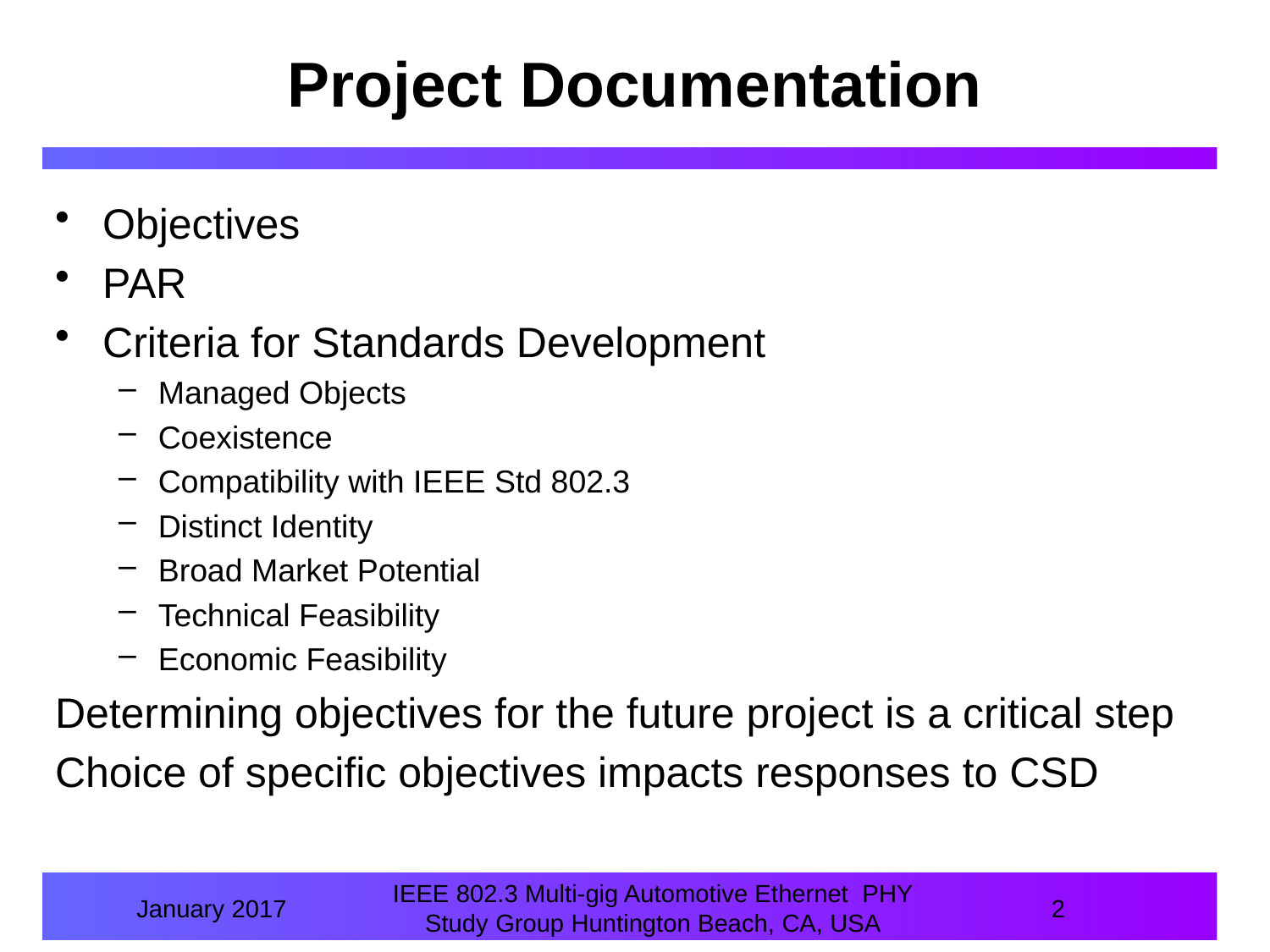

# Project Documentation
Objectives
PAR
Criteria for Standards Development
Managed Objects
Coexistence
Compatibility with IEEE Std 802.3
Distinct Identity
Broad Market Potential
Technical Feasibility
Economic Feasibility
Determining objectives for the future project is a critical step
Choice of specific objectives impacts responses to CSD

January 2017
IEEE 802.3 Multi-gig Automotive Ethernet  PHY Study Group Huntington Beach, CA, USA
2